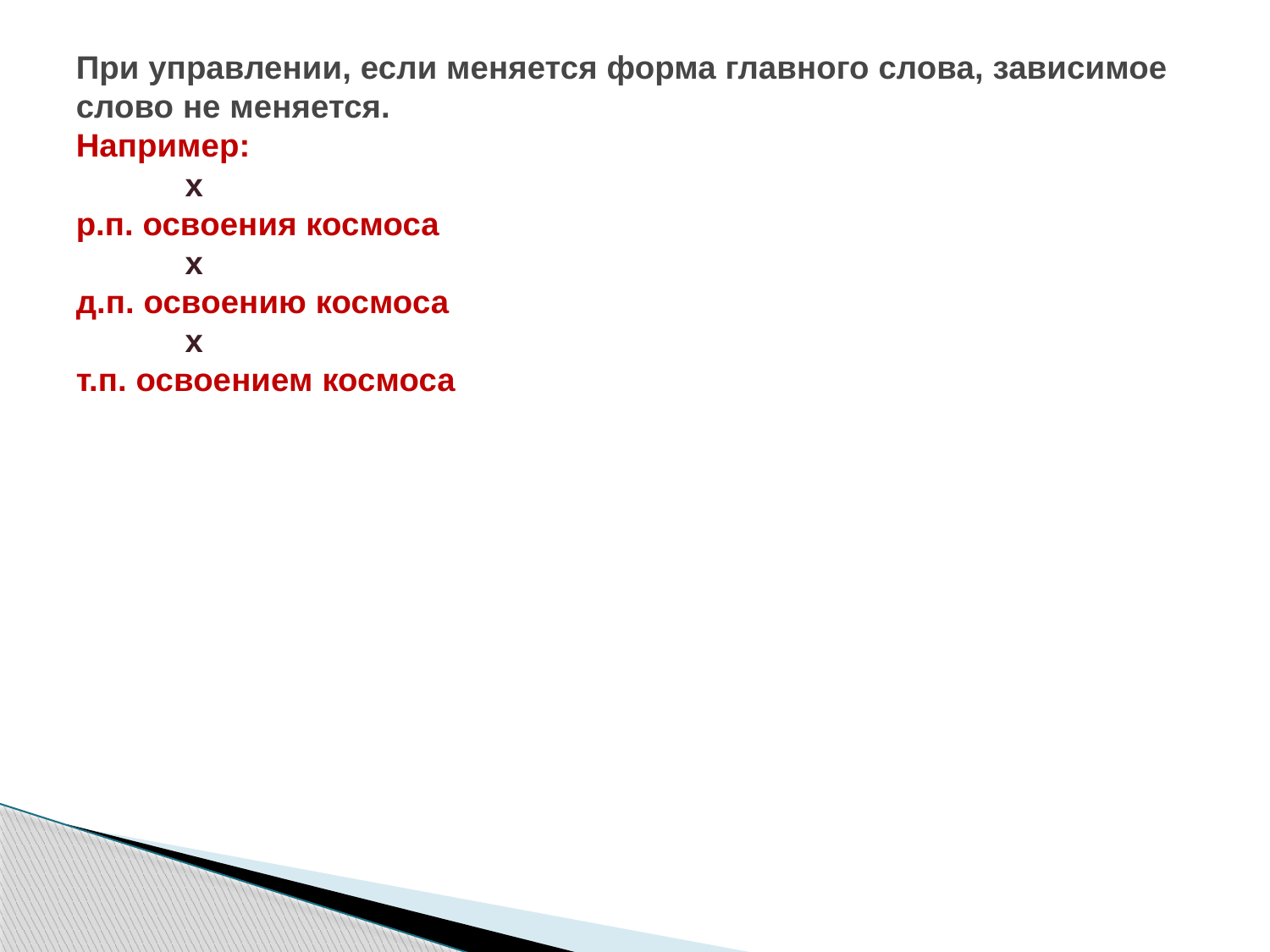

# При управлении, если меняется форма главного слова, зависимое слово не меняется. Например: х р.п. освоения космоса х д.п. освоению космоса х т.п. освоением космоса